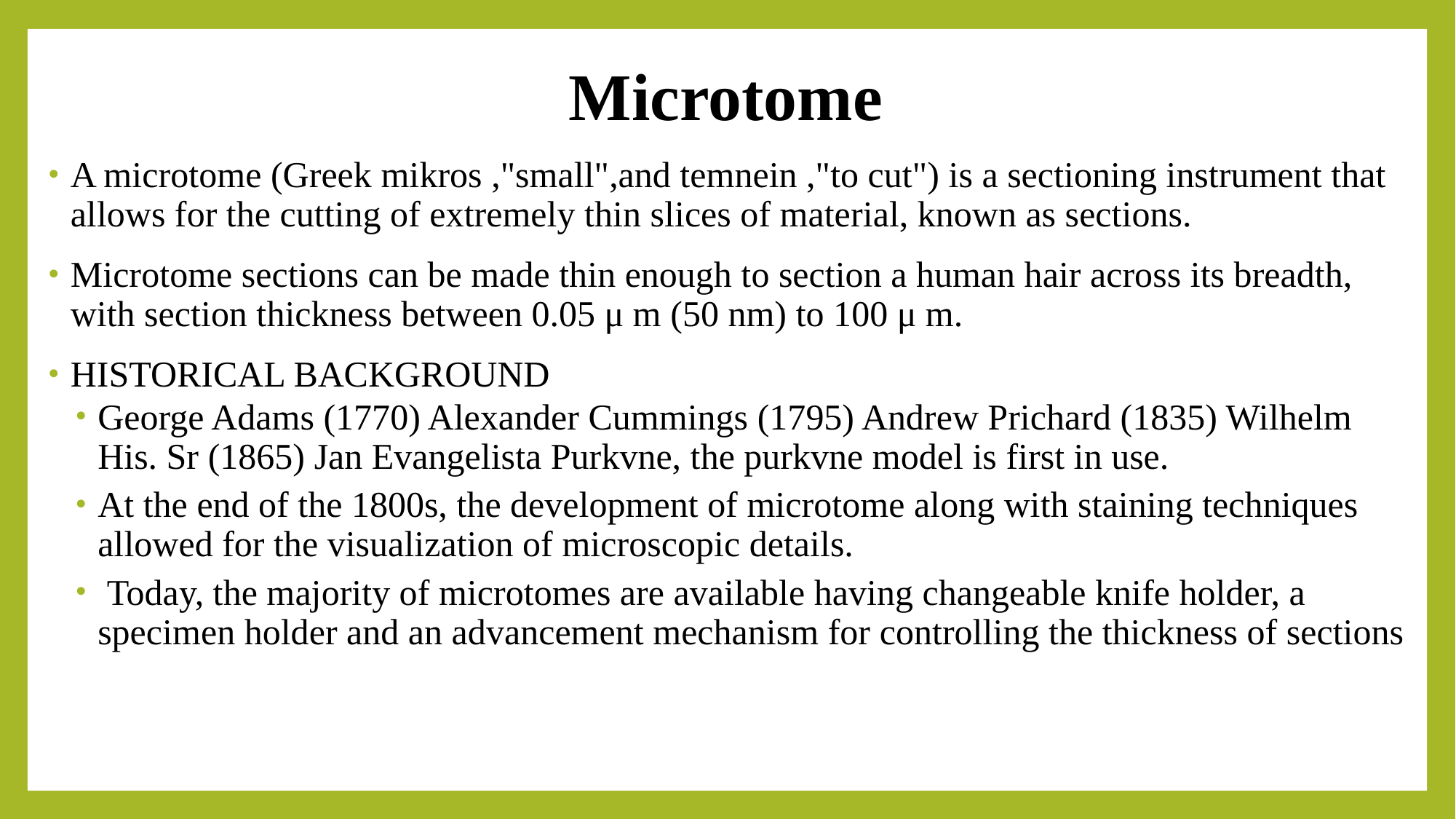

# Microtome
A microtome (Greek mikros ,"small",and temnein ,"to cut") is a sectioning instrument that allows for the cutting of extremely thin slices of material, known as sections.
Microtome sections can be made thin enough to section a human hair across its breadth, with section thickness between 0.05 μ m (50 nm) to 100 μ m.
HISTORICAL BACKGROUND
George Adams (1770) Alexander Cummings (1795) Andrew Prichard (1835) Wilhelm His. Sr (1865) Jan Evangelista Purkvne, the purkvne model is first in use.
At the end of the 1800s, the development of microtome along with staining techniques allowed for the visualization of microscopic details.
 Today, the majority of microtomes are available having changeable knife holder, a specimen holder and an advancement mechanism for controlling the thickness of sections